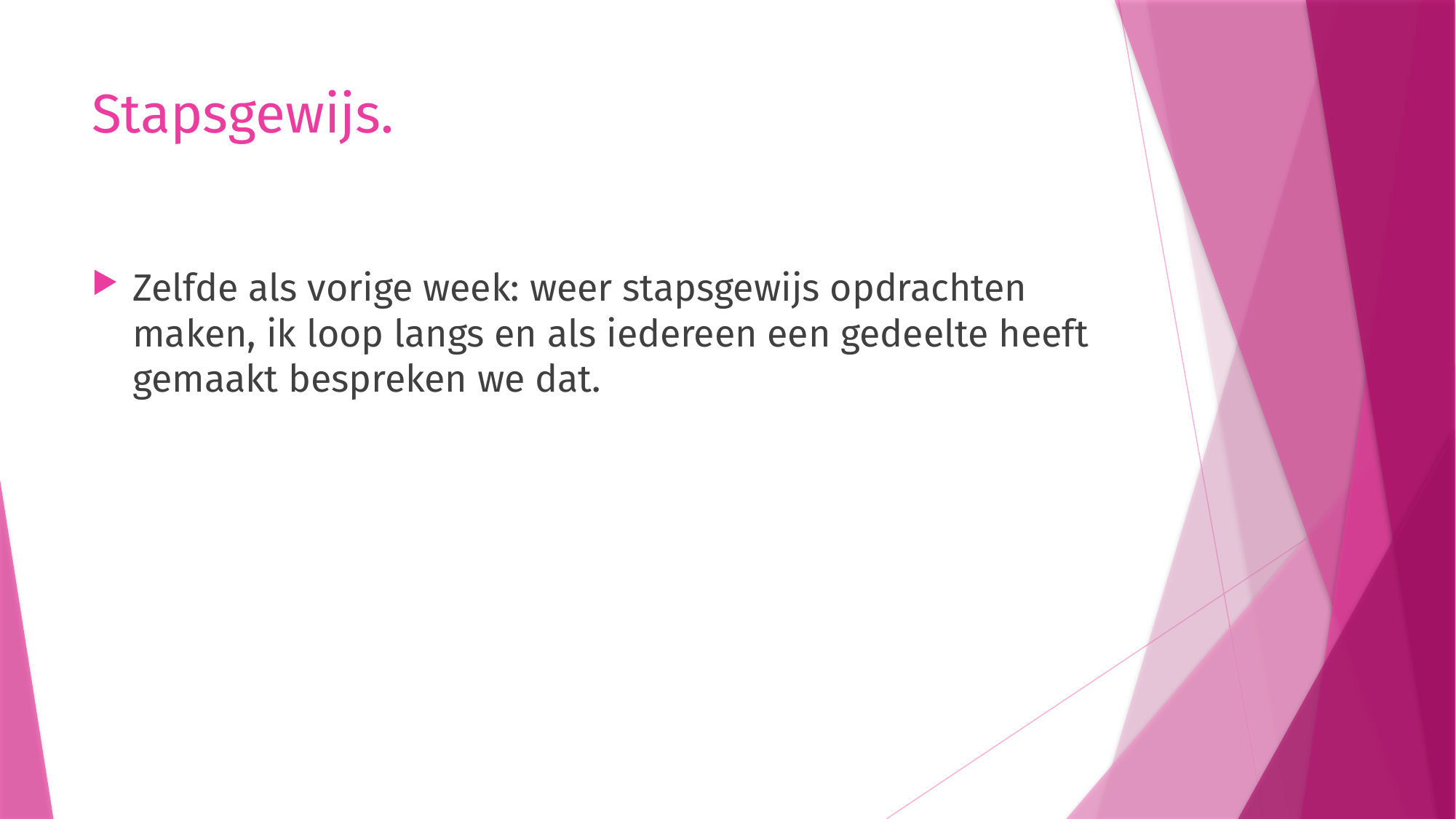

# Stapsgewijs.
Zelfde als vorige week: weer stapsgewijs opdrachten maken, ik loop langs en als iedereen een gedeelte heeft gemaakt bespreken we dat.